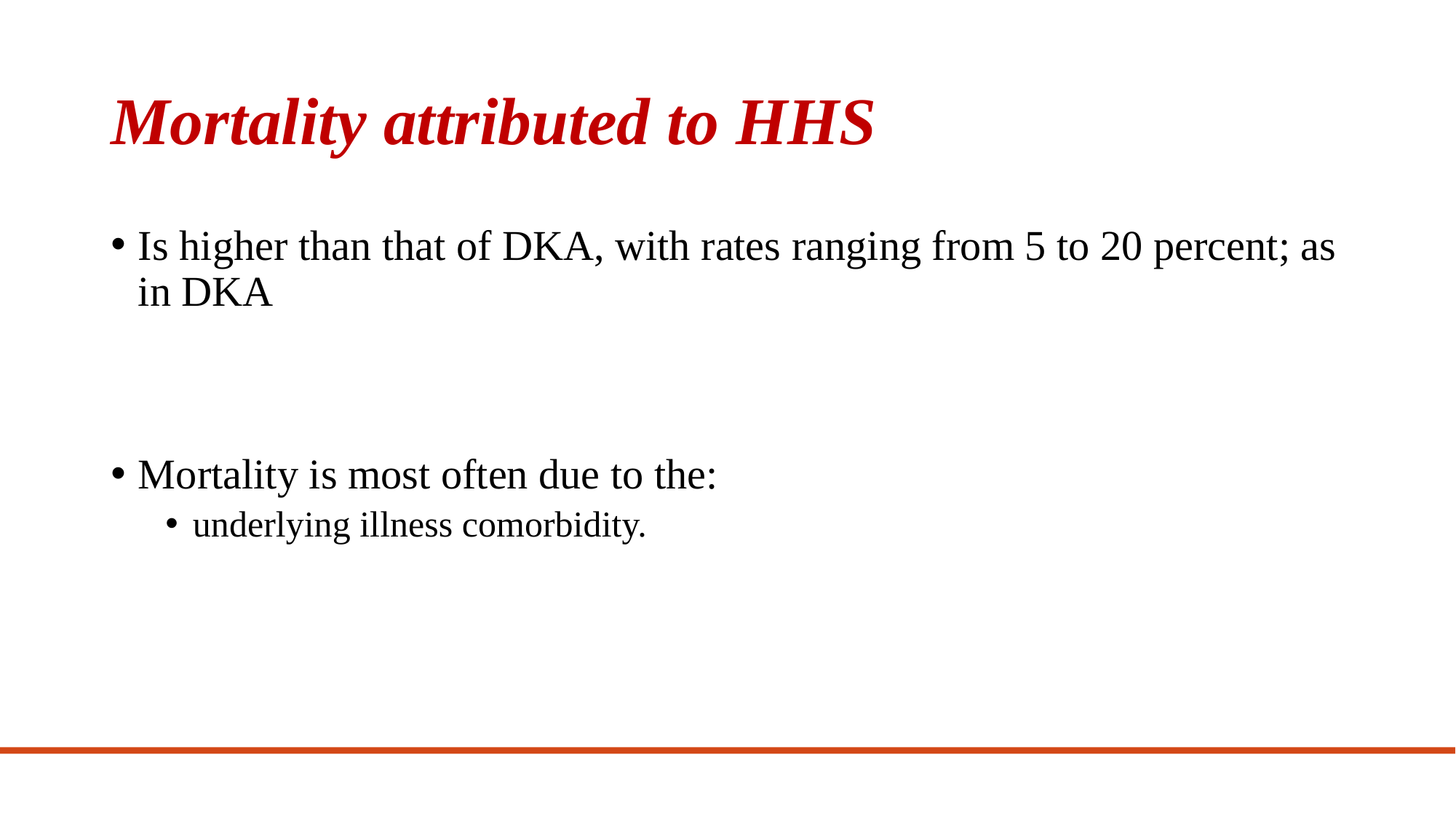

# Mortality attributed to HHS
Is higher than that of DKA, with rates ranging from 5 to 20 percent; as in DKA

Mortality is most often due to the:
underlying illness comorbidity.